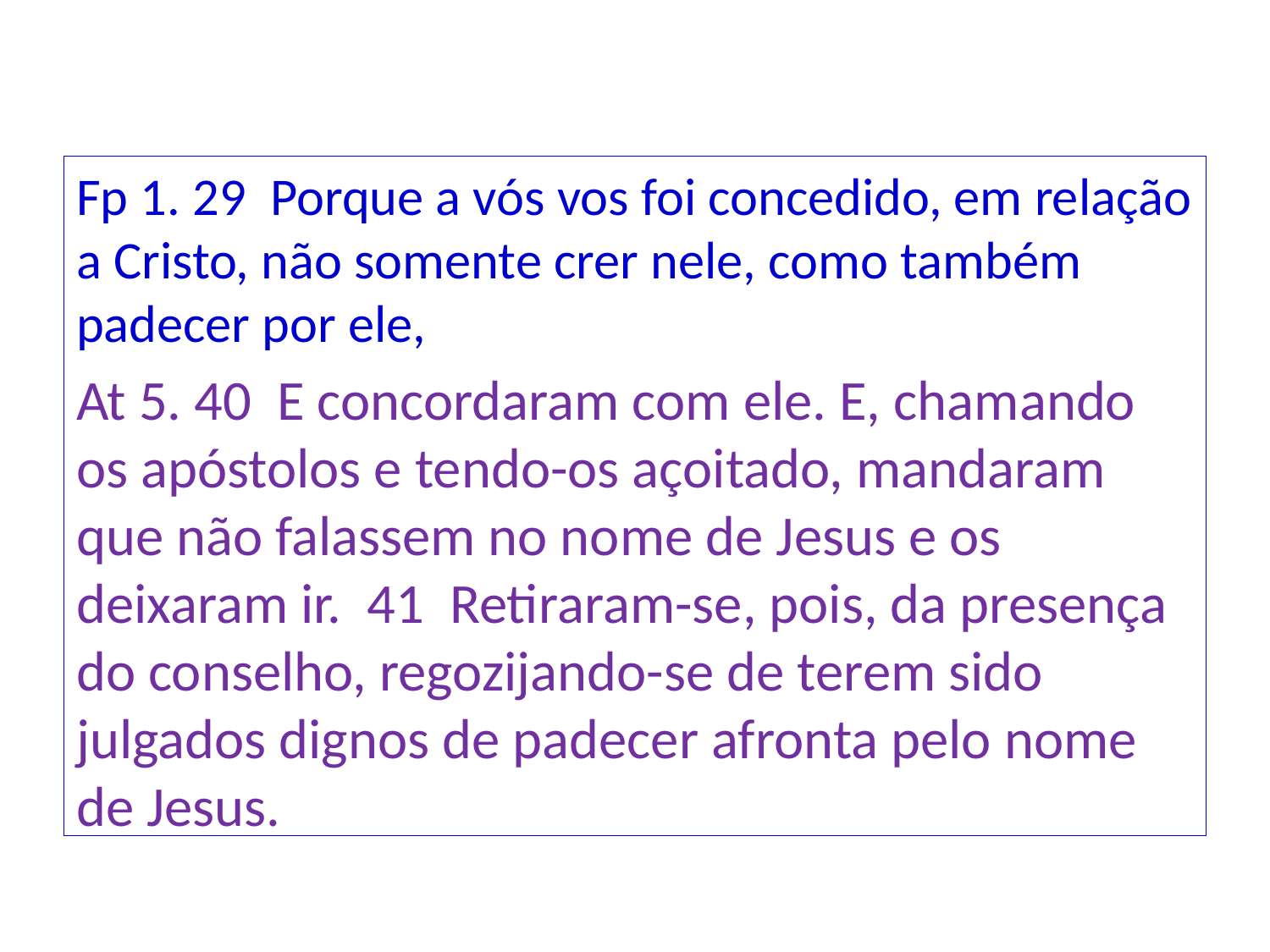

Fp 1. 29  Porque a vós vos foi concedido, em relação a Cristo, não somente crer nele, como também padecer por ele,
At 5. 40  E concordaram com ele. E, chamando os apóstolos e tendo-os açoitado, mandaram que não falassem no nome de Jesus e os deixaram ir.  41  Retiraram-se, pois, da presença do conselho, regozijando-se de terem sido julgados dignos de padecer afronta pelo nome de Jesus.